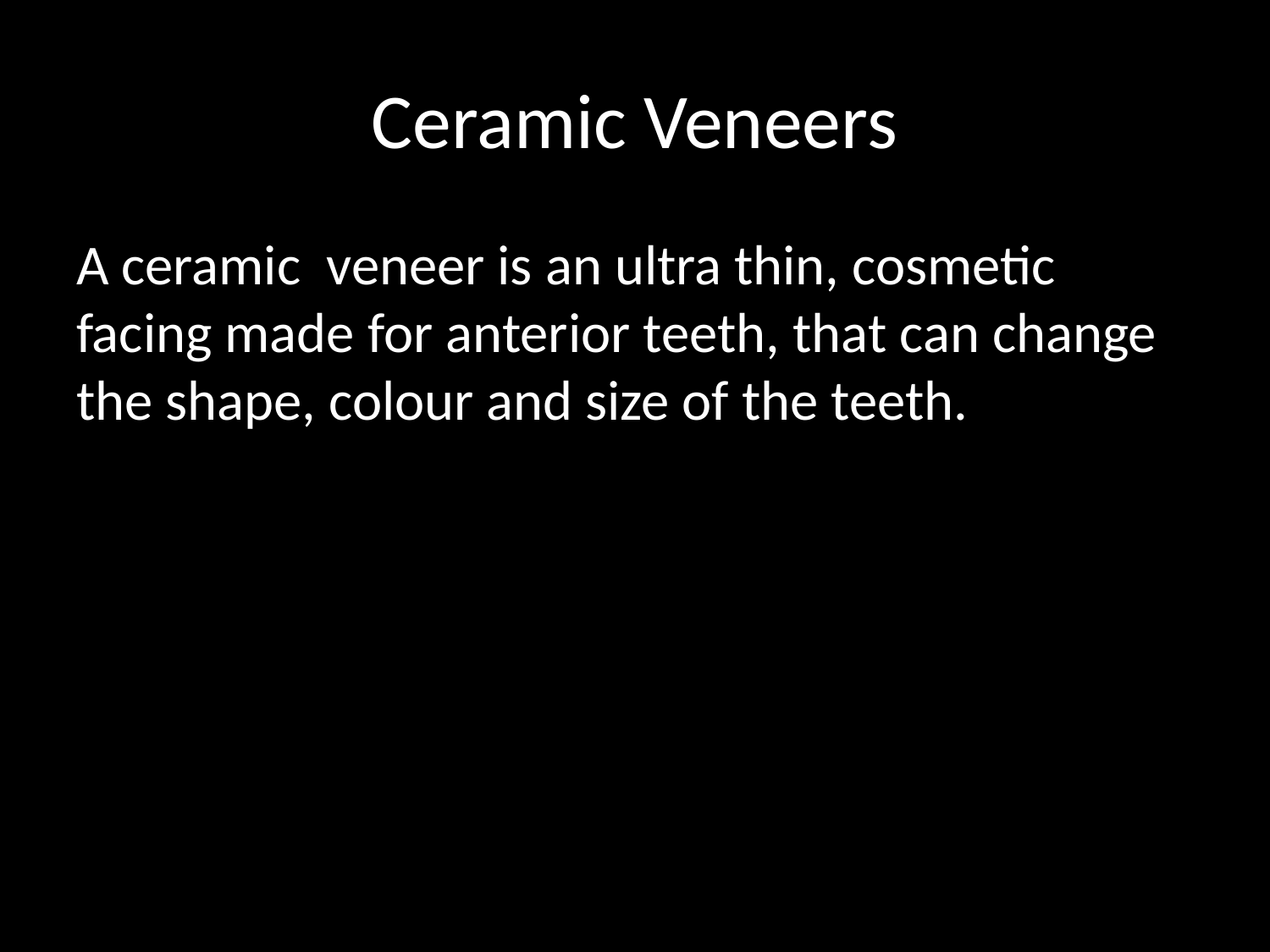

# Ceramic Veneers
A ceramic  veneer is an ultra thin, cosmetic facing made for anterior teeth, that can change the shape, colour and size of the teeth.